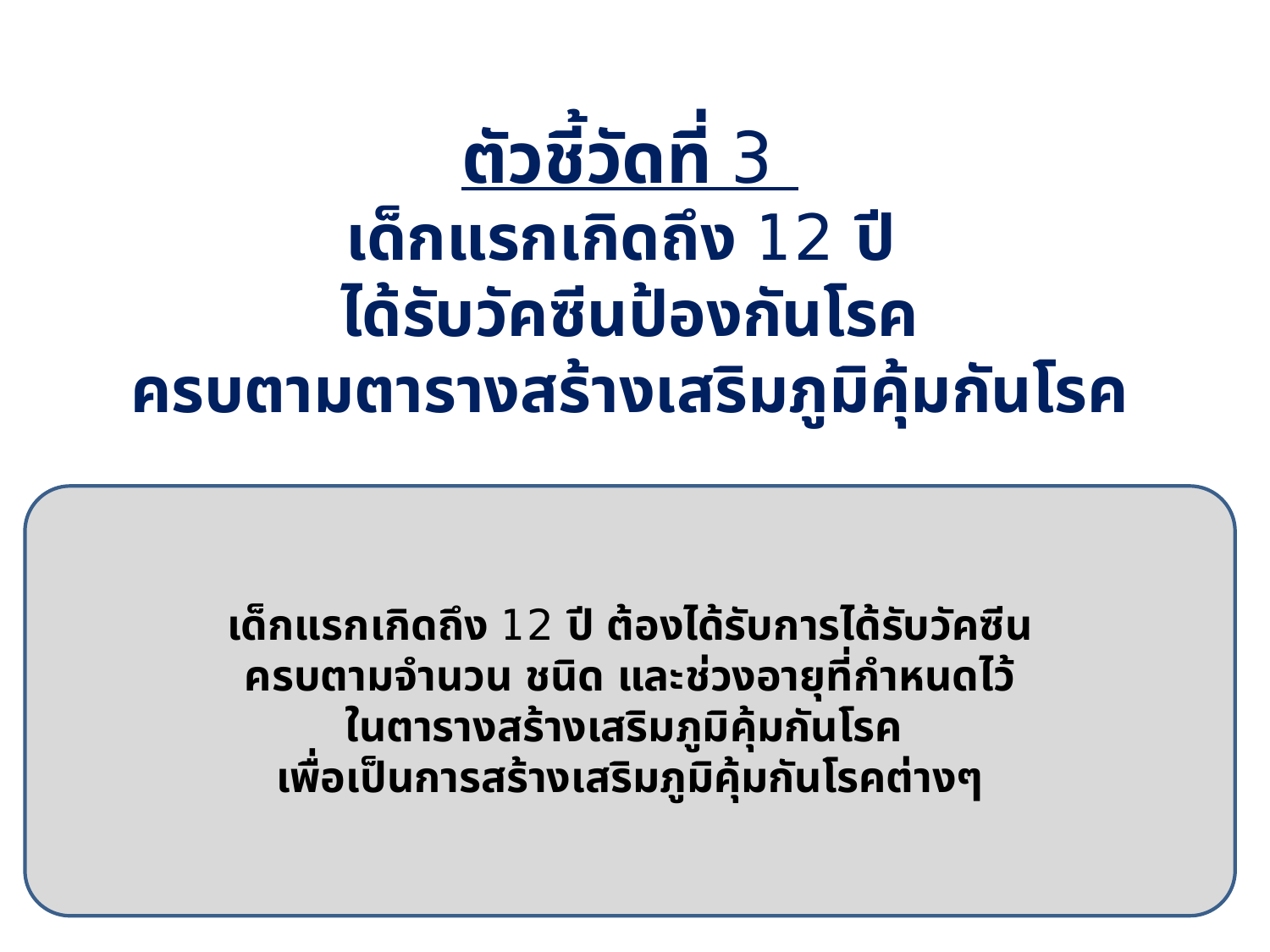

ตัวชี้วัดที่ 3
เด็กแรกเกิดถึง 12 ปี
ได้รับวัคซีนป้องกันโรค
ครบตามตารางสร้างเสริมภูมิคุ้มกันโรค

เด็กแรกเกิดถึง 12 ปี ต้องได้รับการได้รับวัคซีน
ครบตามจำนวน ชนิด และช่วงอายุที่กำหนดไว้
ในตารางสร้างเสริมภูมิคุ้มกันโรค
เพื่อเป็นการสร้างเสริมภูมิคุ้มกันโรคต่างๆ